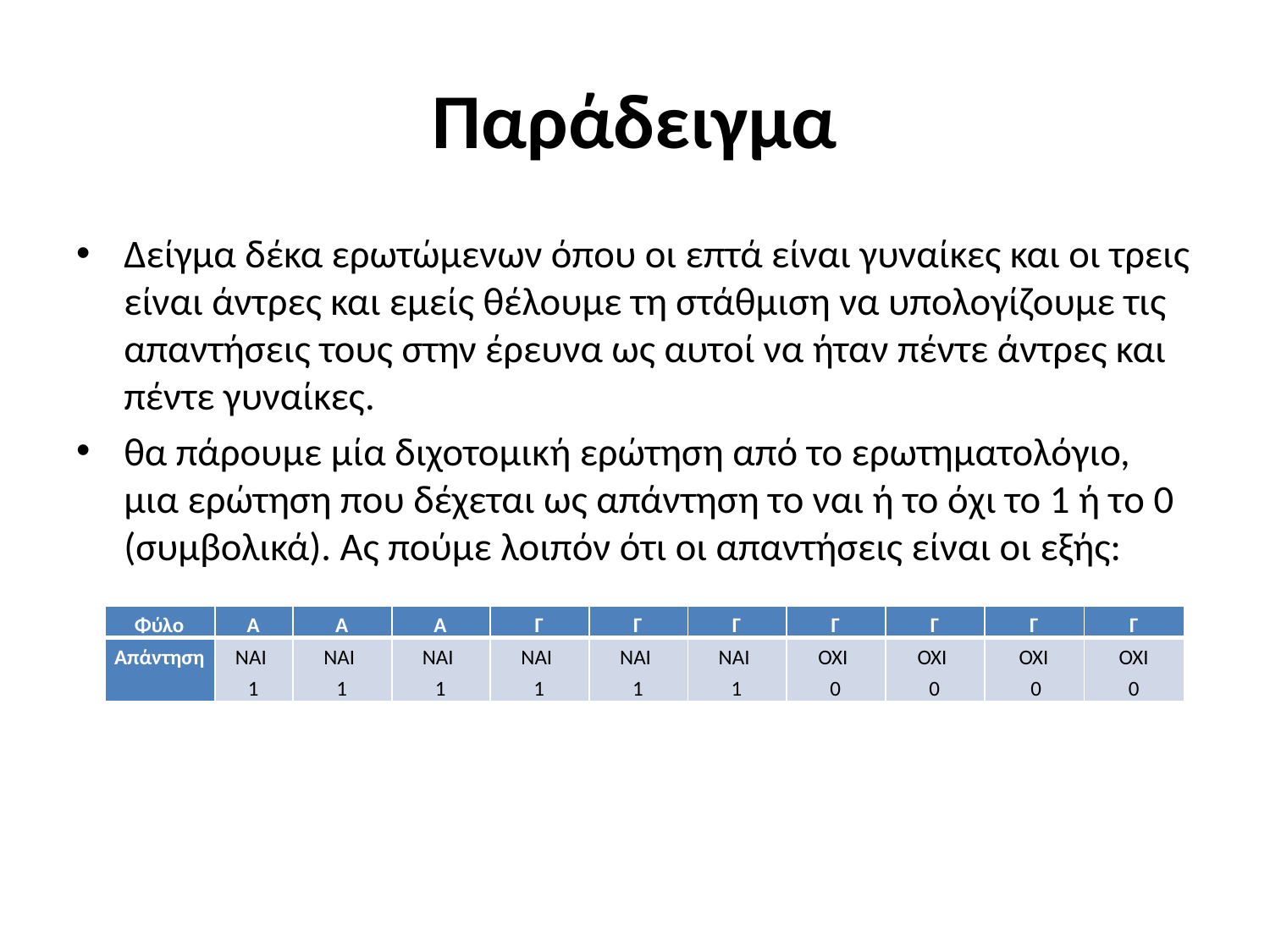

# Παράδειγμα
Δείγμα δέκα ερωτώμενων όπου οι επτά είναι γυναίκες και οι τρεις είναι άντρες και εμείς θέλουμε τη στάθμιση να υπολογίζουμε τις απαντήσεις τους στην έρευνα ως αυτοί να ήταν πέντε άντρες και πέντε γυναίκες.
θα πάρουμε μία διχοτομική ερώτηση από το ερωτηματολόγιο, μια ερώτηση που δέχεται ως απάντηση το ναι ή το όχι το 1 ή το 0 (συμβολικά). Ας πούμε λοιπόν ότι οι απαντήσεις είναι οι εξής:

| Φύλο | Α | Α | Α | Γ | Γ | Γ | Γ | Γ | Γ | Γ |
| --- | --- | --- | --- | --- | --- | --- | --- | --- | --- | --- |
| Απάντηση | ΝΑΙ 1 | ΝΑΙ 1 | ΝΑΙ 1 | ΝΑΙ 1 | ΝΑΙ 1 | ΝΑΙ 1 | ΟΧΙ 0 | ΟΧΙ 0 | ΟΧΙ 0 | ΟΧΙ 0 |